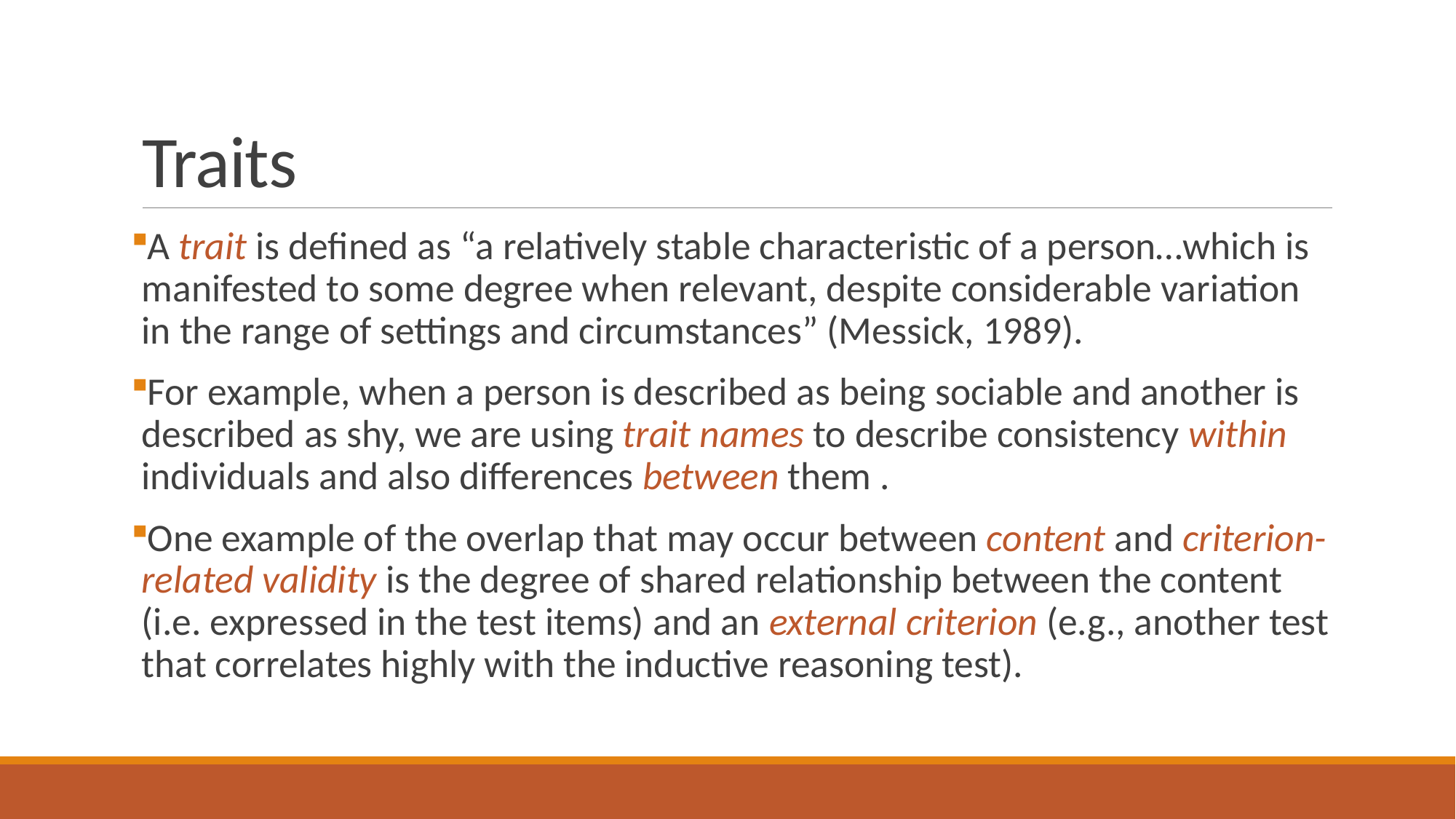

# Traits
A trait is defined as “a relatively stable characteristic of a person…which is manifested to some degree when relevant, despite considerable variation in the range of settings and circumstances” (Messick, 1989).
For example, when a person is described as being sociable and another is described as shy, we are using trait names to describe consistency within individuals and also differences between them .
One example of the overlap that may occur between content and criterion-related validity is the degree of shared relationship between the content (i.e. expressed in the test items) and an external criterion (e.g., another test that correlates highly with the inductive reasoning test).